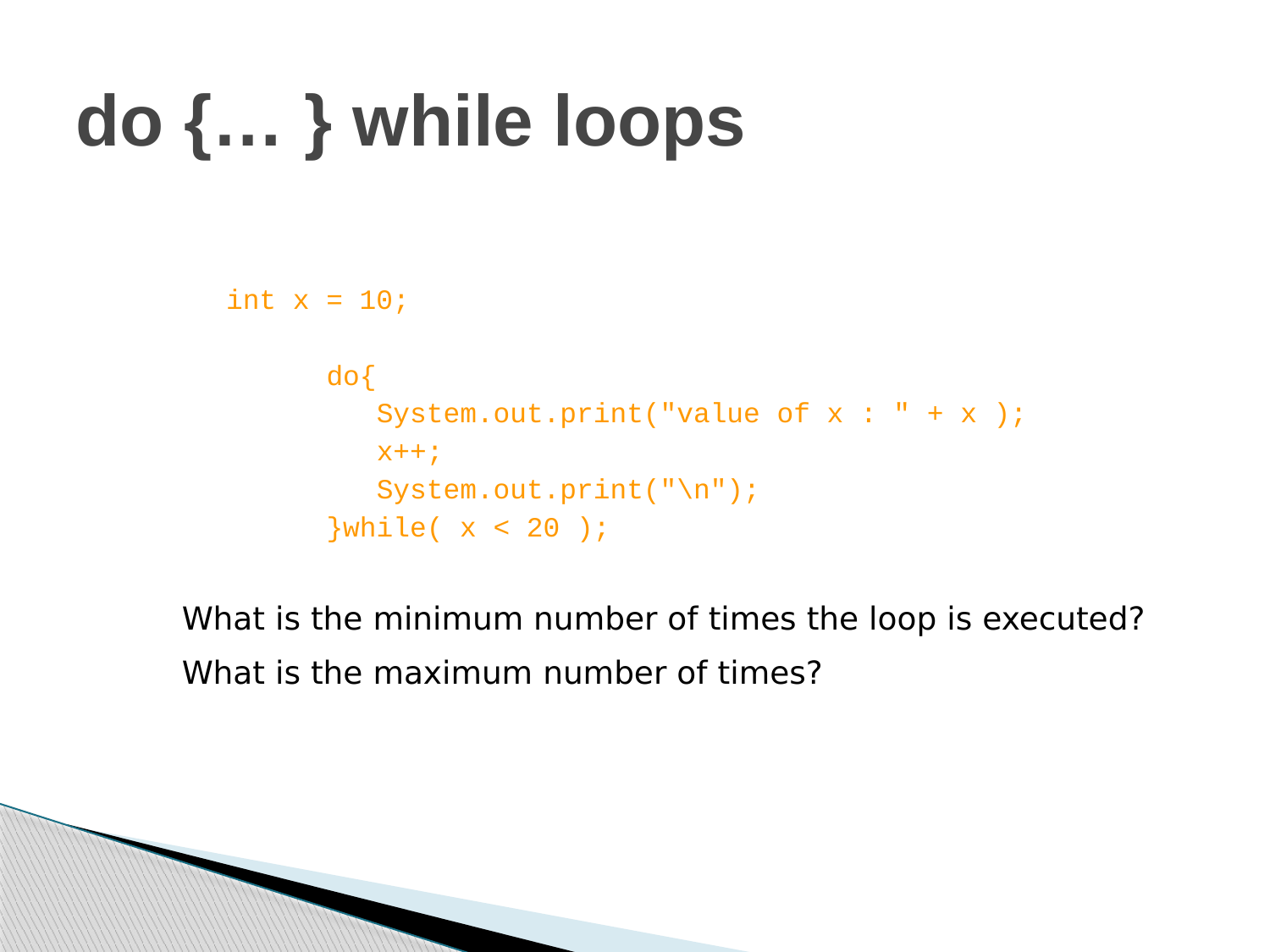

# do {… } while loops
int x = 10;

      do{
         System.out.print("value of x : " + x );
         x++;
         System.out.print("\n");
      }while( x < 20 );
What is the minimum number of times the loop is executed?
What is the maximum number of times?